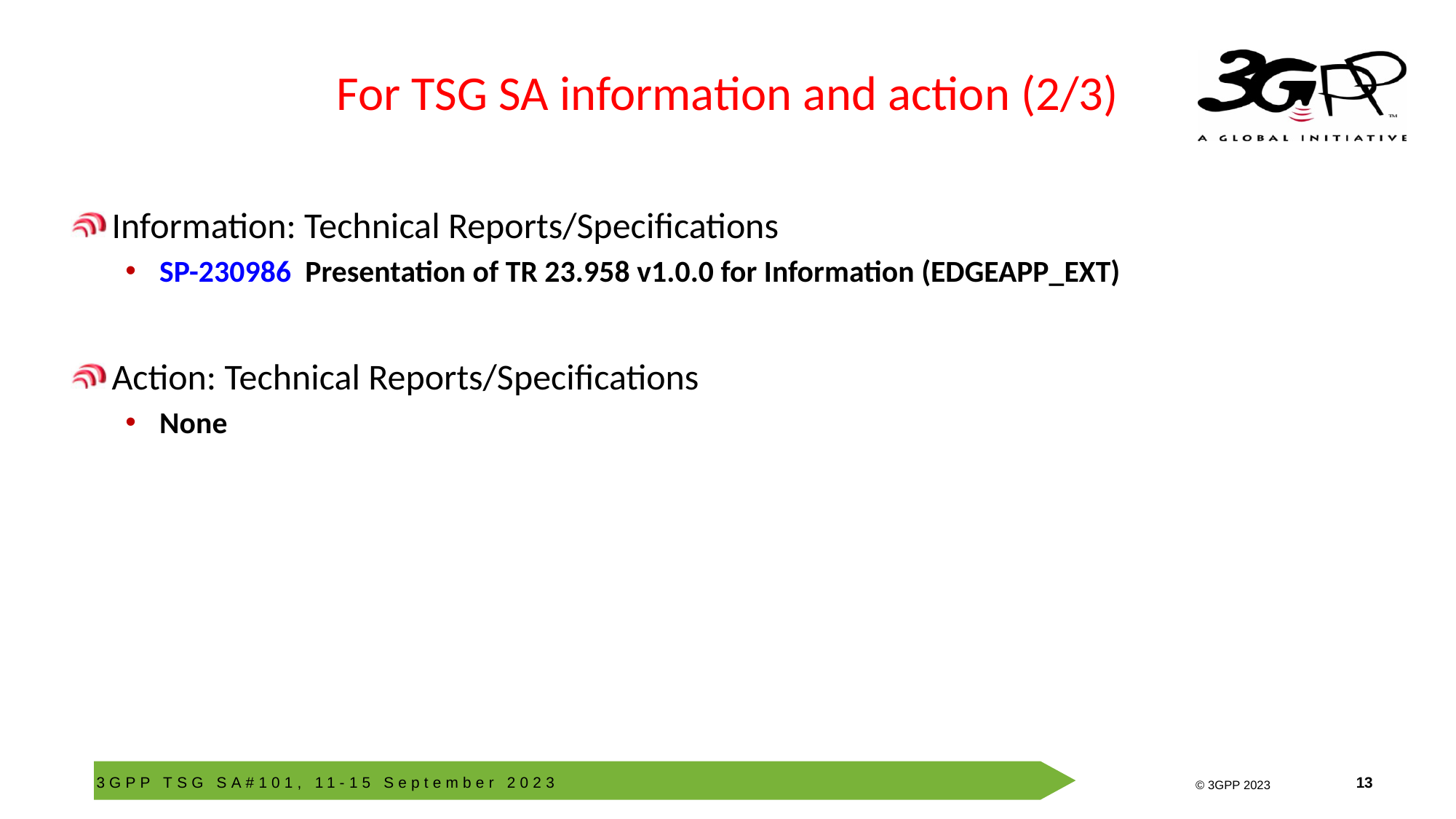

# For TSG SA information and action (2/3)
Information: Technical Reports/Specifications
SP-230986  Presentation of TR 23.958 v1.0.0 for Information (EDGEAPP_EXT)

Action: Technical Reports/Specifications
None